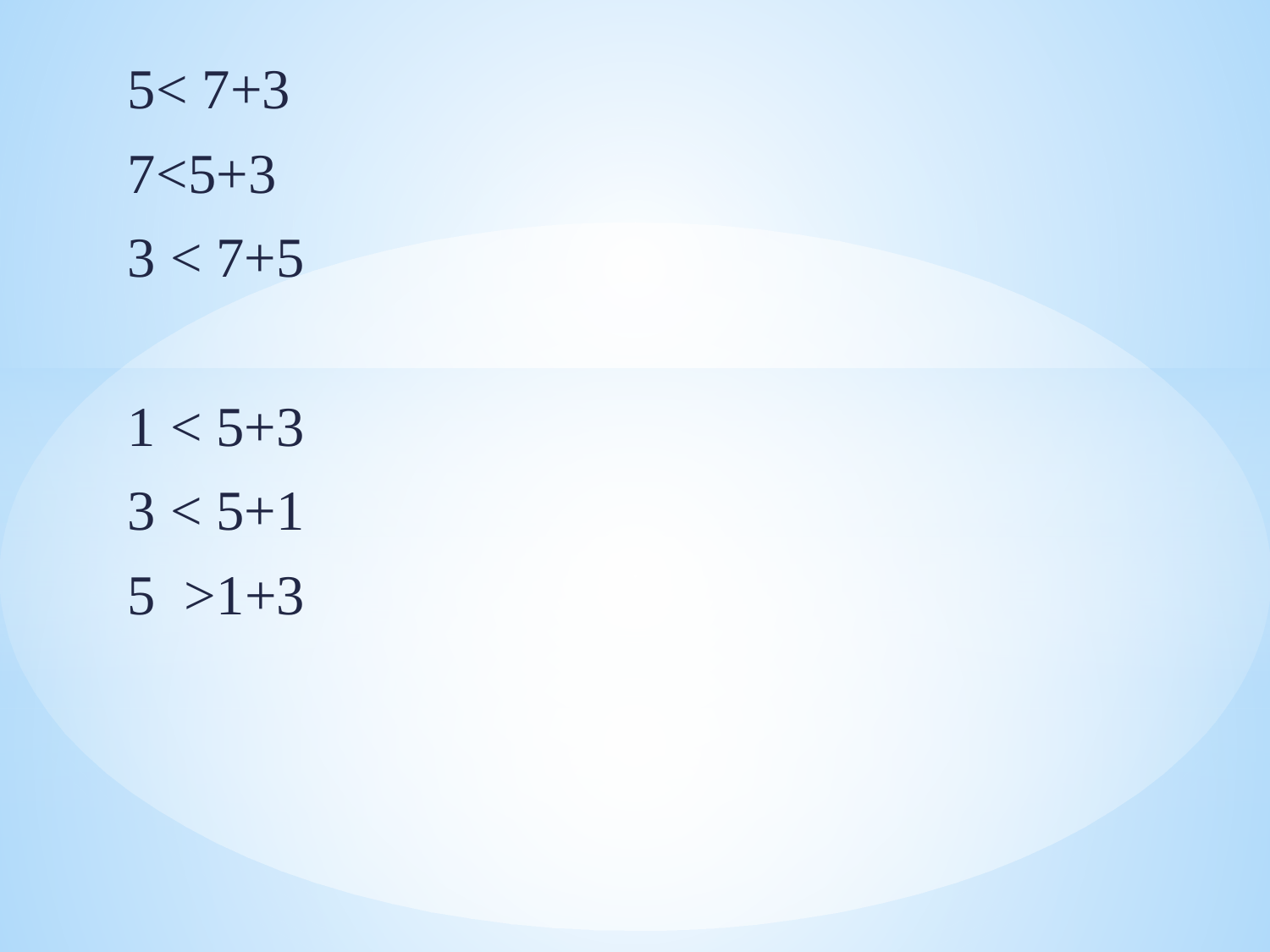

5< 7+3
7<5+3
3 < 7+5

1 < 5+3
3 < 5+1
5  >1+3